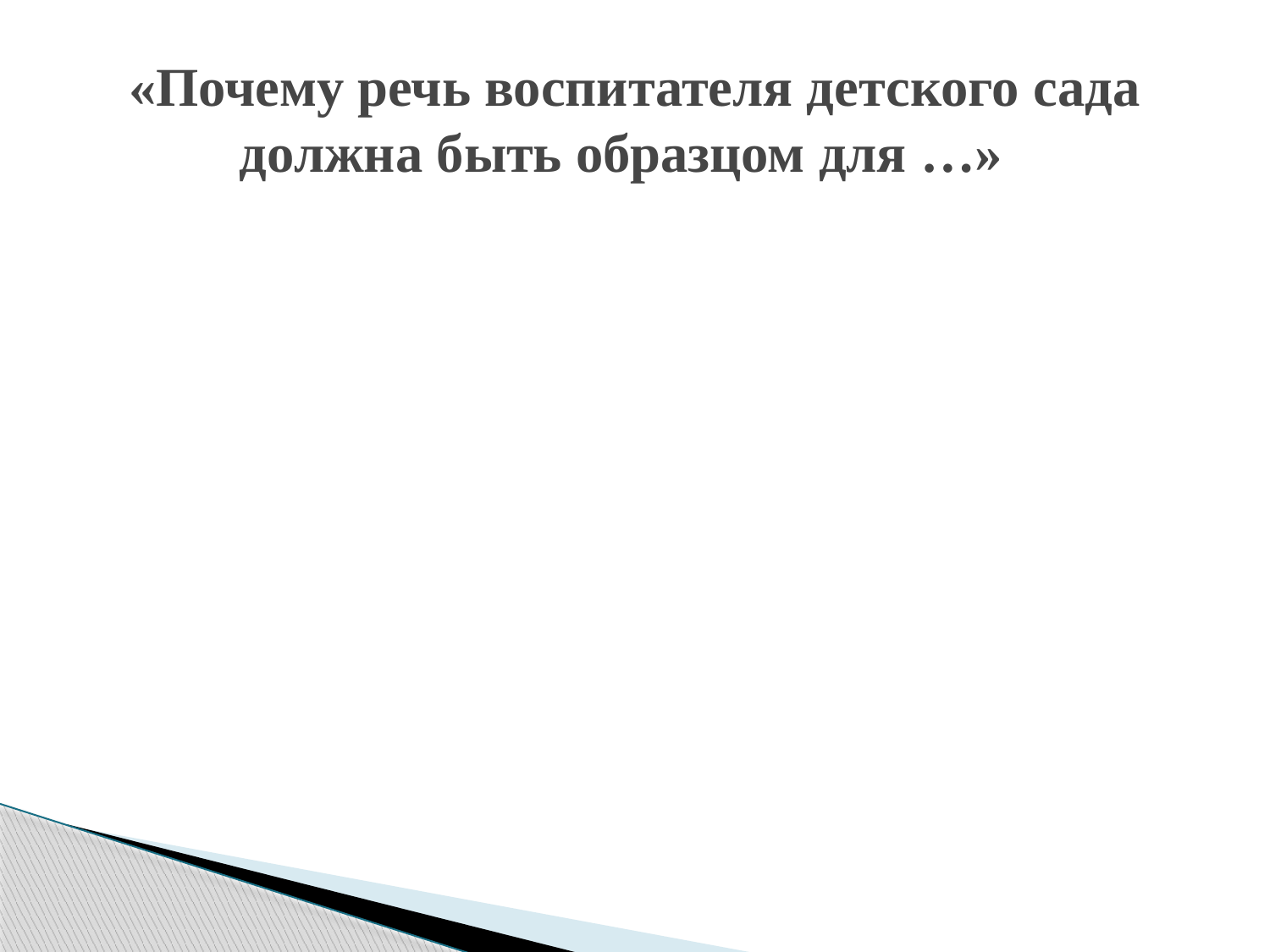

# «Почему речь воспитателя детского сада должна быть образцом для …»